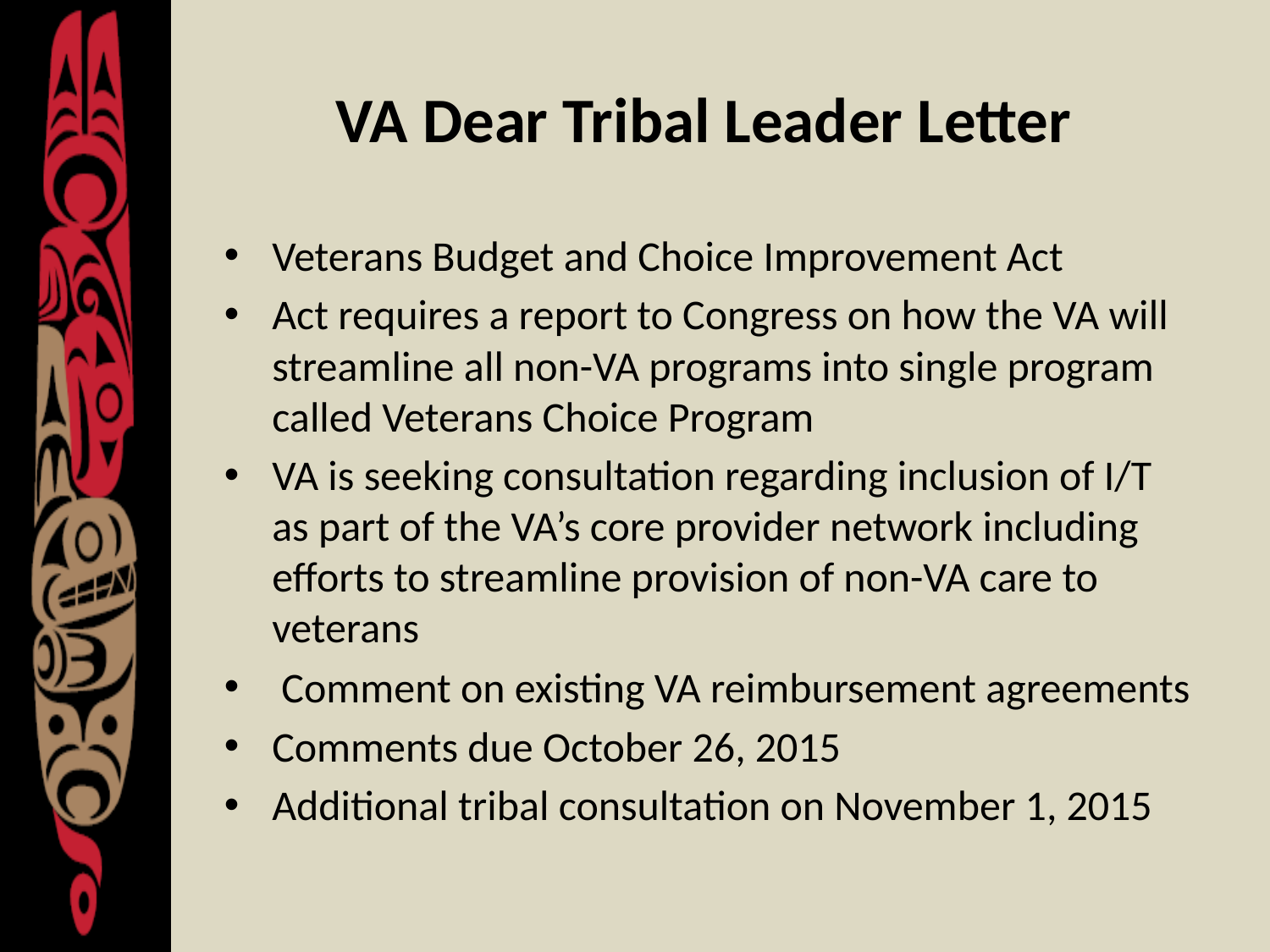

# VA Dear Tribal Leader Letter
Veterans Budget and Choice Improvement Act
Act requires a report to Congress on how the VA will streamline all non-VA programs into single program called Veterans Choice Program
VA is seeking consultation regarding inclusion of I/T as part of the VA’s core provider network including efforts to streamline provision of non-VA care to veterans
 Comment on existing VA reimbursement agreements
Comments due October 26, 2015
Additional tribal consultation on November 1, 2015